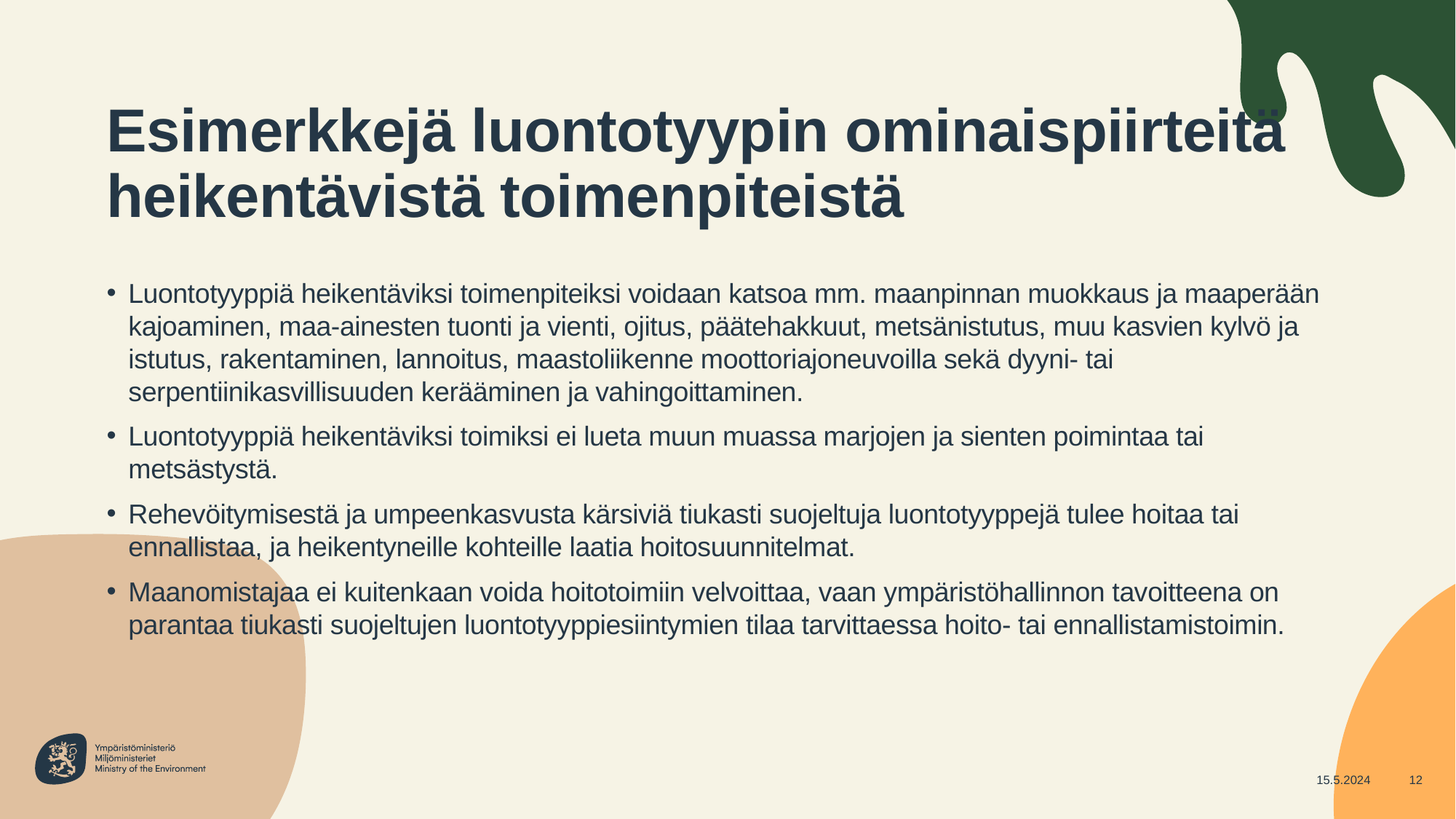

# Esimerkkejä luontotyypin ominaispiirteitä heikentävistä toimenpiteistä
Luontotyyppiä heikentäviksi toimenpiteiksi voidaan katsoa mm. maanpinnan muokkaus ja maaperään kajoaminen, maa-ainesten tuonti ja vienti, ojitus, päätehakkuut, metsänistutus, muu kasvien kylvö ja istutus, rakentaminen, lannoitus, maastoliikenne moottoriajoneuvoilla sekä dyyni- tai serpentiinikasvillisuuden kerääminen ja vahingoittaminen.
Luontotyyppiä heikentäviksi toimiksi ei lueta muun muassa marjojen ja sienten poimintaa tai metsästystä.
Rehevöitymisestä ja umpeenkasvusta kärsiviä tiukasti suojeltuja luontotyyppejä tulee hoitaa tai ennallistaa, ja heikentyneille kohteille laatia hoitosuunnitelmat.
Maanomistajaa ei kuitenkaan voida hoitotoimiin velvoittaa, vaan ympäristöhallinnon tavoitteena on parantaa tiukasti suojeltujen luontotyyppiesiintymien tilaa tarvittaessa hoito- tai ennallistamistoimin.
15.5.2024
12